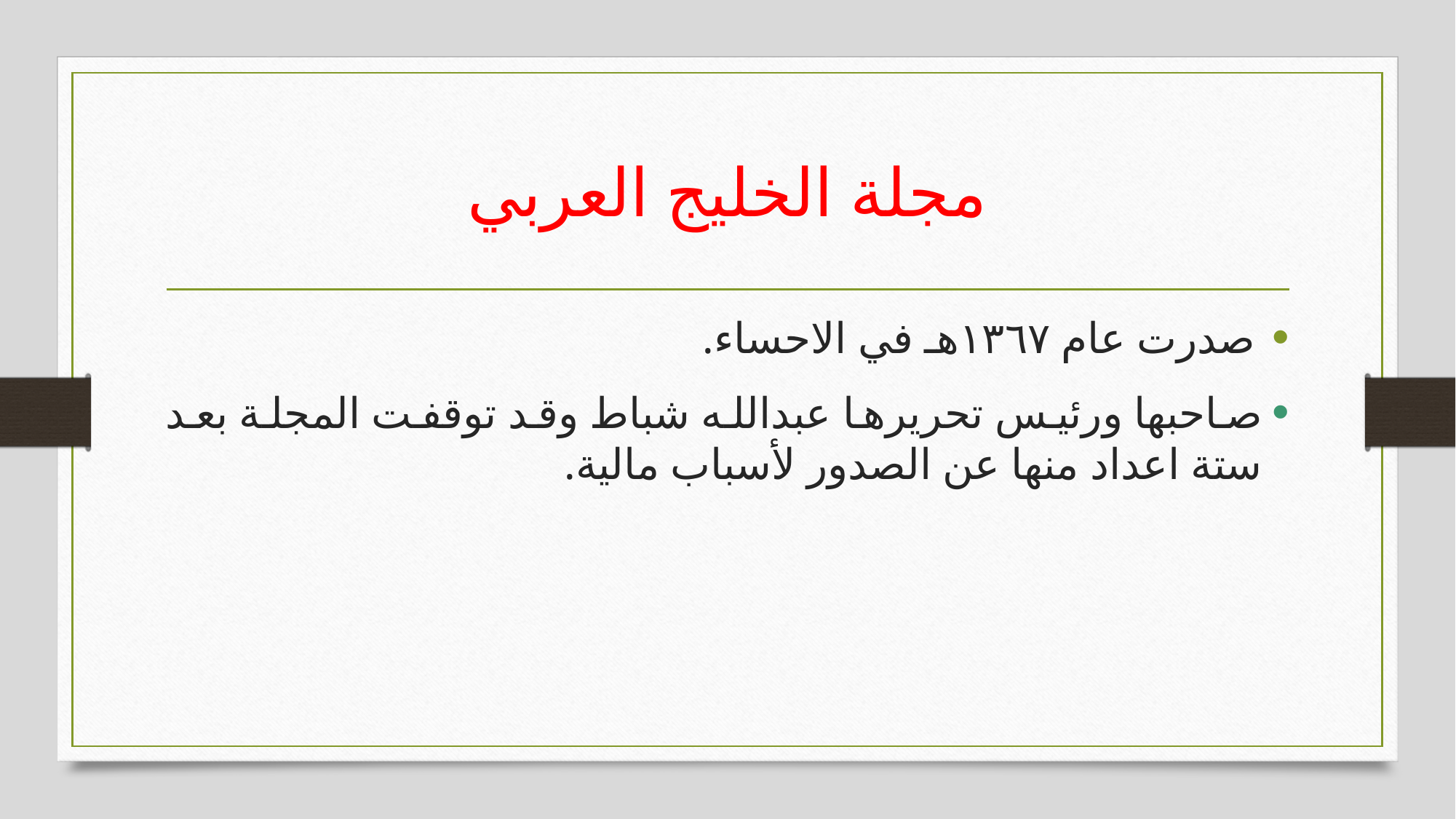

# مجلة الخليج العربي
صدرت عام ١٣٦٧هـ في الاحساء.
صاحبها ورئيس تحريرها عبدالله شباط وقد توقفت المجلة بعد ستة اعداد منها عن الصدور لأسباب مالية.